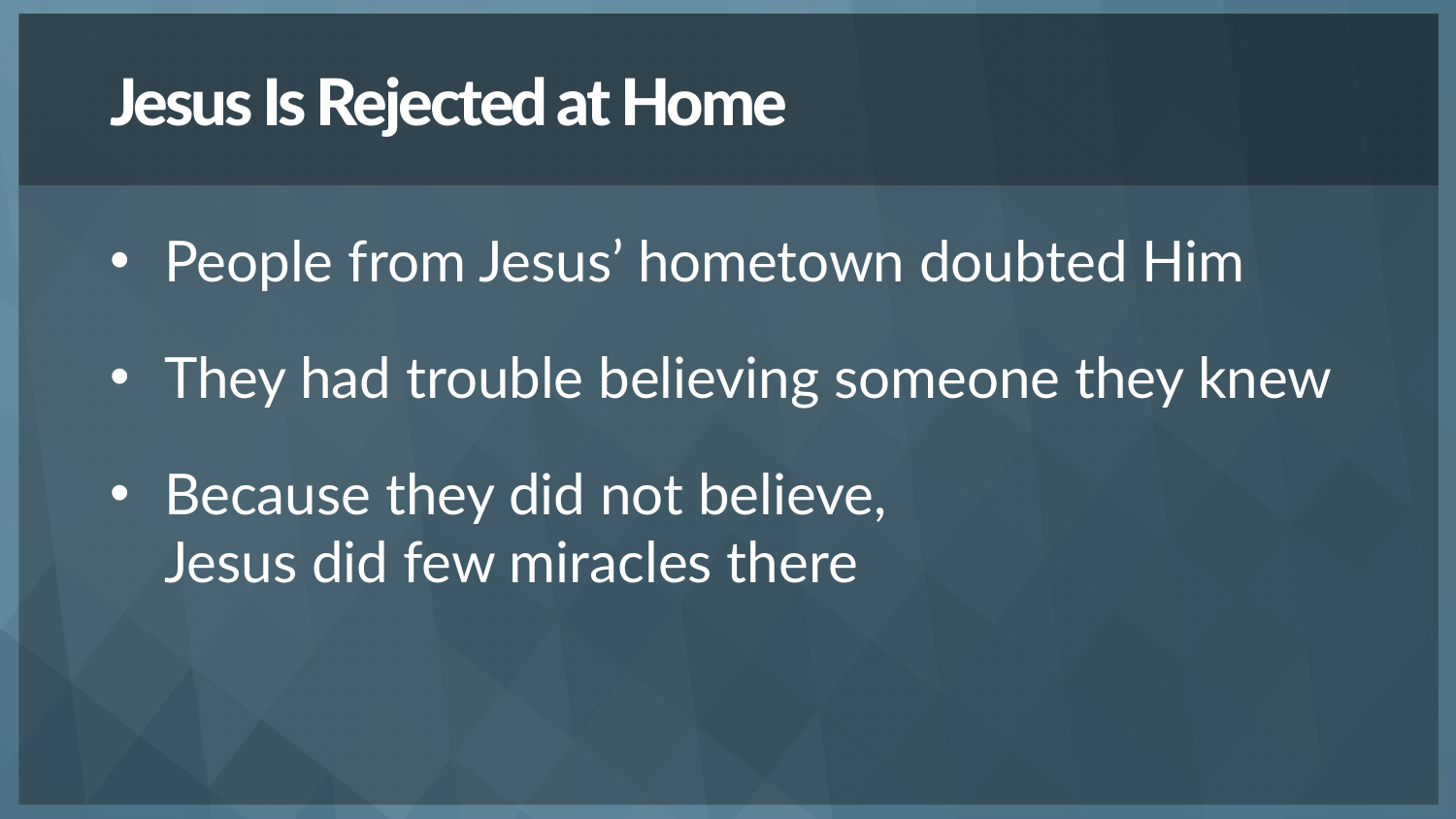

# Jesus Is Rejected at Home
People from Jesus’ hometown doubted Him
They had trouble believing someone they knew
Because they did not believe,
Jesus did few miracles there